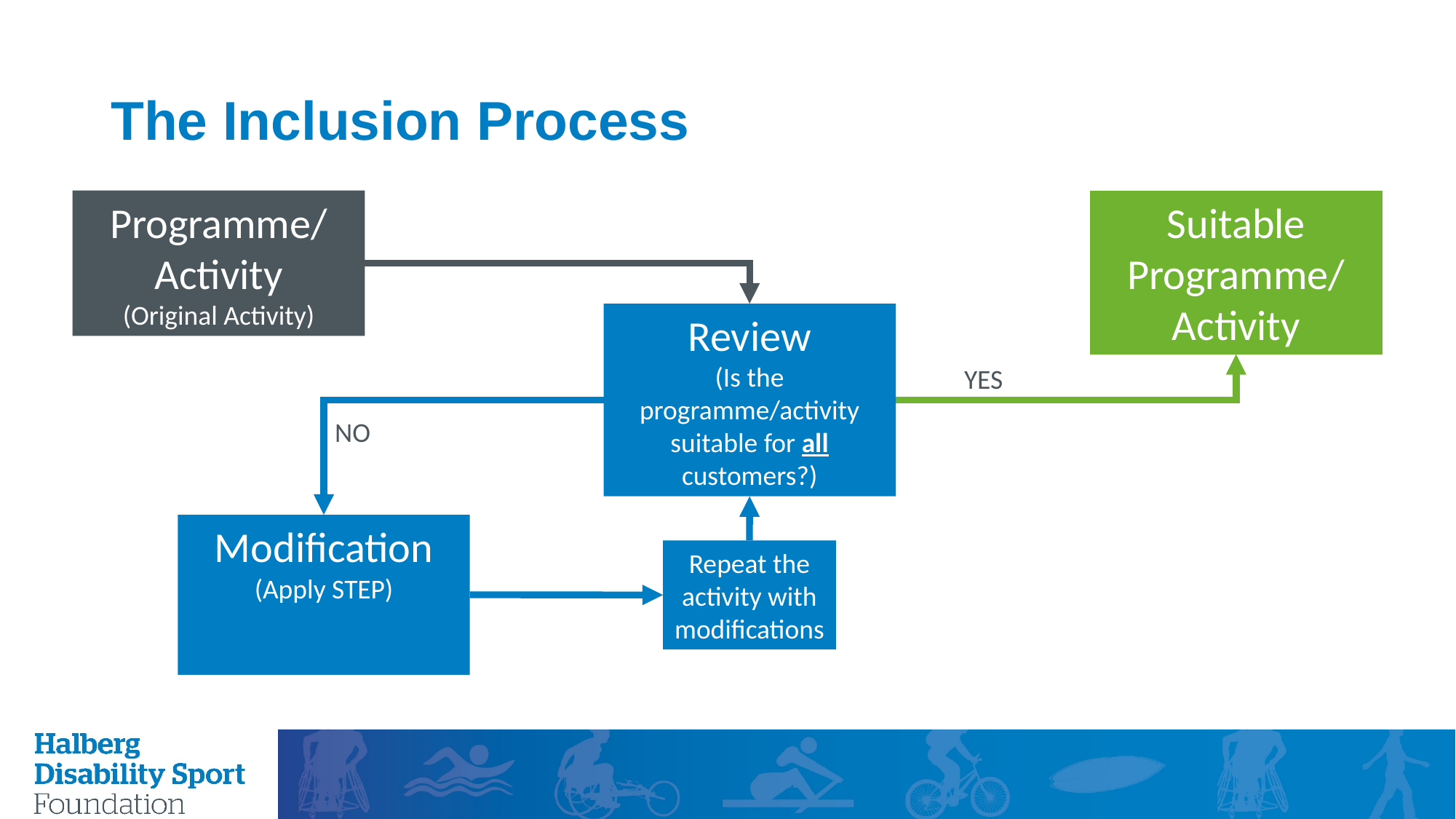

# The Inclusion Process
Programme/ Activity
(Original Activity)
Suitable Programme/ Activity
Review
(Is the programme/activity suitable for all customers?)
YES
NO
Modification
(Apply STEP)

Repeat the activity with modifications